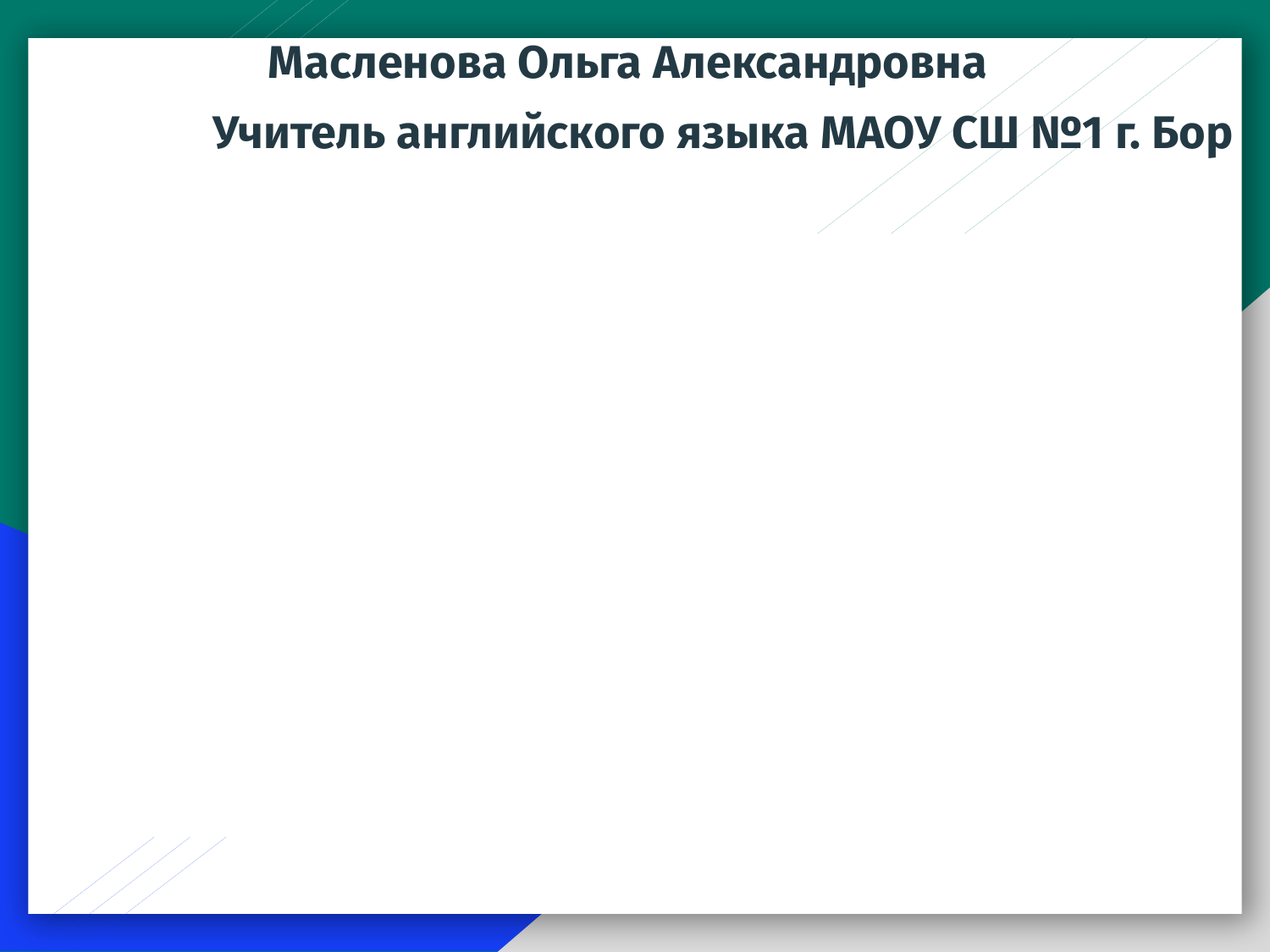

Масленова Ольга Александровна
        Учитель английского языка МАОУ СШ №1 г. Бор
#